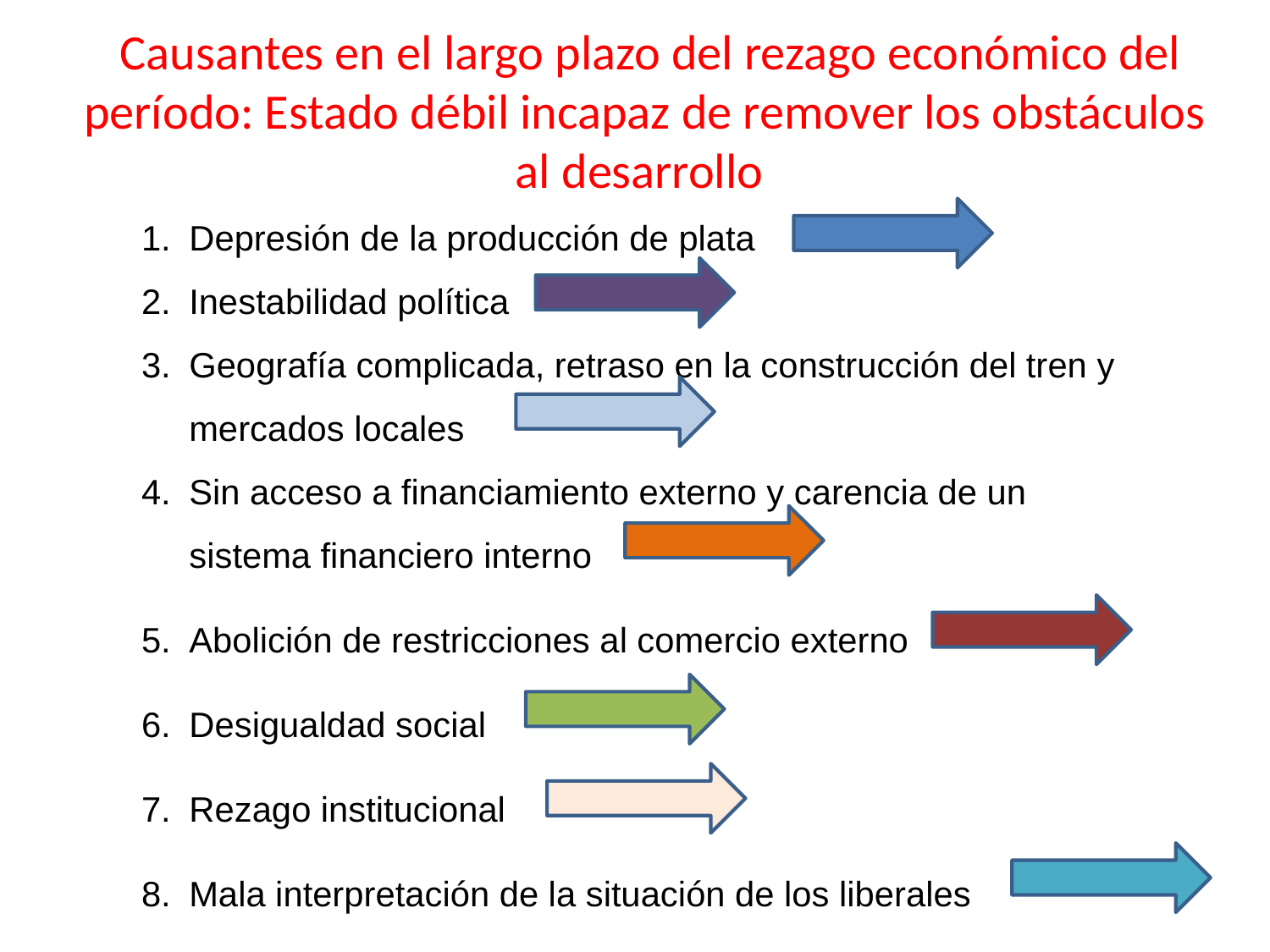

Causantes en el largo plazo del rezago económico del período: Estado débil incapaz de remover los obstáculos al desarrollo
Depresión de la producción de plata
Inestabilidad política
Geografía complicada, retraso en la construcción del tren y mercados locales
Sin acceso a financiamiento externo y carencia de un sistema financiero interno
Abolición de restricciones al comercio externo
Desigualdad social
Rezago institucional
Mala interpretación de la situación de los liberales